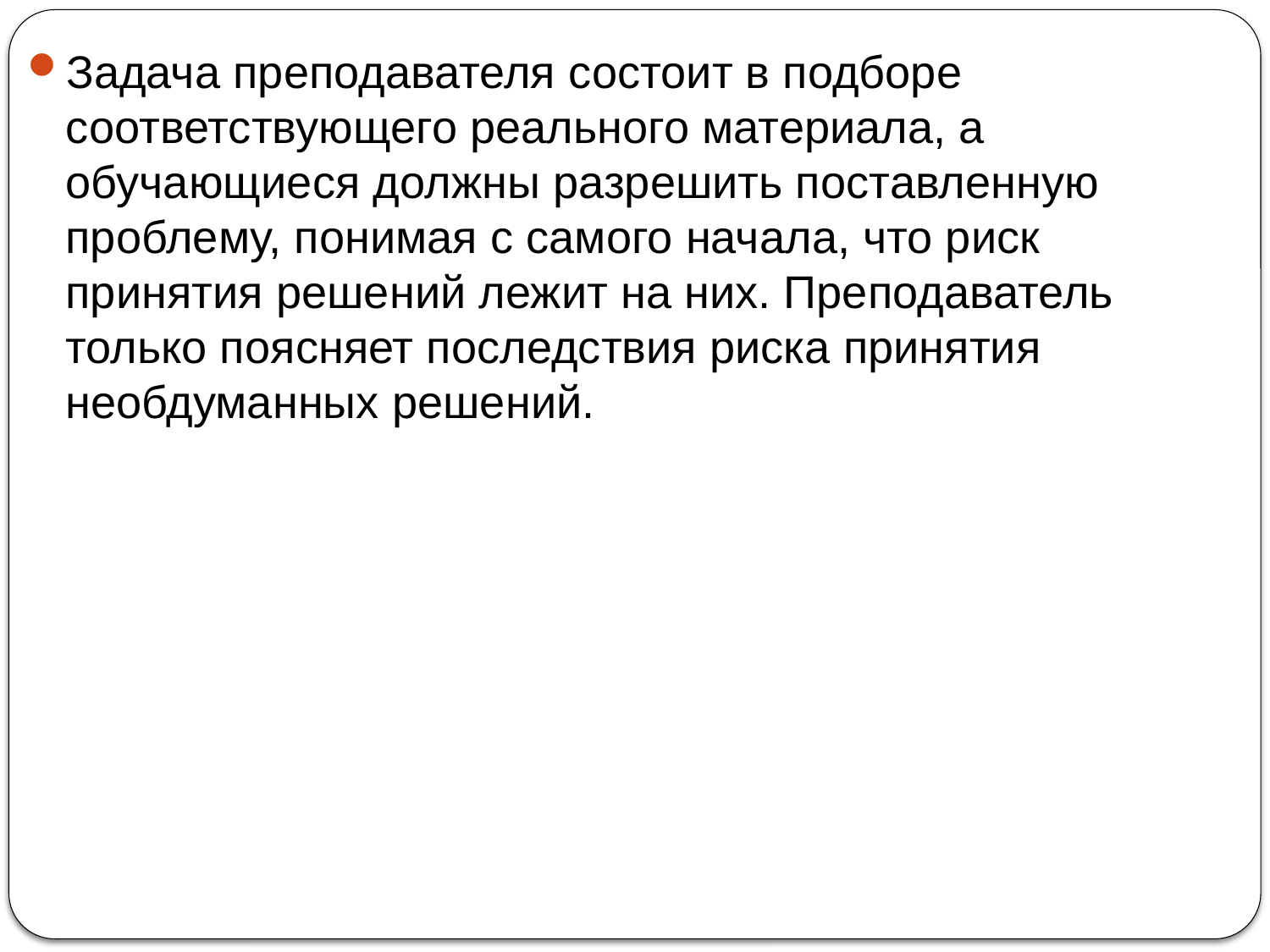

Задача преподавателя состоит в подборе соответствующего реального материала, а обучающиеся должны разрешить поставленную проблему, понимая с самого начала, что риск принятия решений лежит на них. Преподаватель только поясняет последствия риска принятия необдуманных решений.